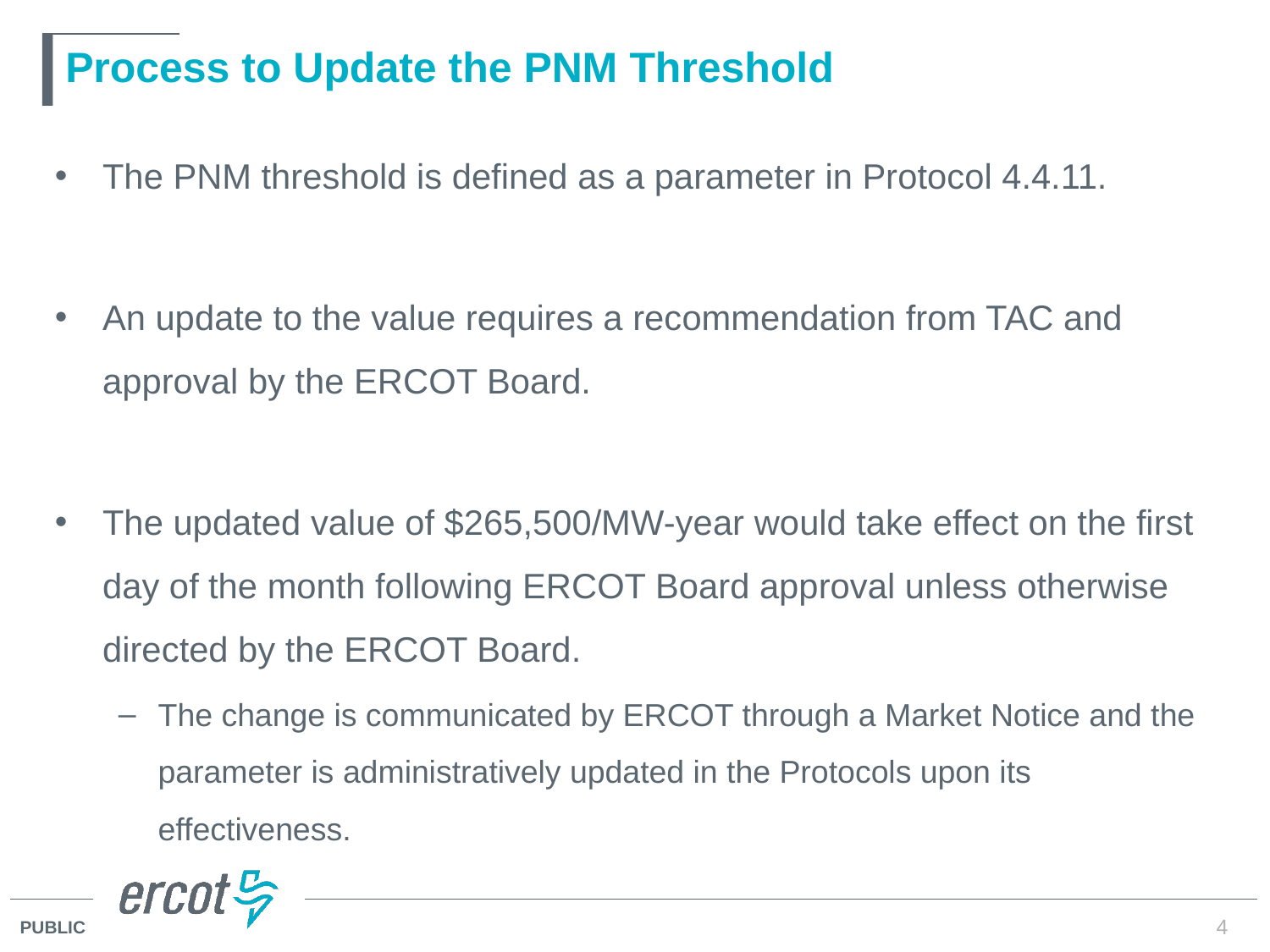

# Process to Update the PNM Threshold
The PNM threshold is defined as a parameter in Protocol 4.4.11.

An update to the value requires a recommendation from TAC and approval by the ERCOT Board.

The updated value of $265,500/MW-year would take effect on the first day of the month following ERCOT Board approval unless otherwise directed by the ERCOT Board.
The change is communicated by ERCOT through a Market Notice and the parameter is administratively updated in the Protocols upon its effectiveness.
4